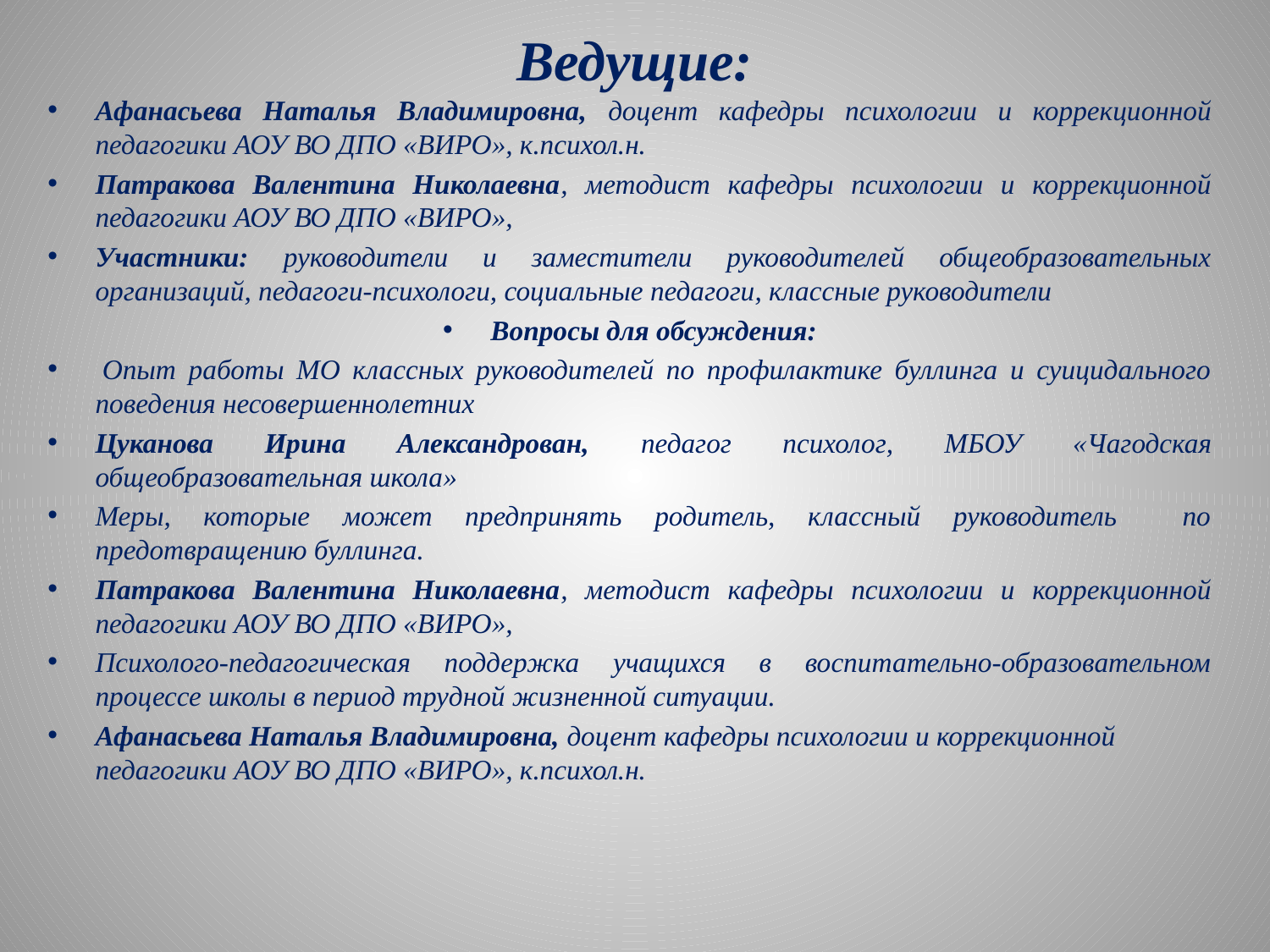

# Ведущие:
Афанасьева Наталья Владимировна, доцент кафедры психологии и коррекционной педагогики АОУ ВО ДПО «ВИРО», к.психол.н.
Патракова Валентина Николаевна, методист кафедры психологии и коррекционной педагогики АОУ ВО ДПО «ВИРО»,
Участники: руководители и заместители руководителей общеобразовательных организаций, педагоги-психологи, социальные педагоги, классные руководители
Вопросы для обсуждения:
 Опыт работы МО классных руководителей по профилактике буллинга и суицидального поведения несовершеннолетних
Цуканова Ирина Александрован, педагог психолог, МБОУ «Чагодская общеобразовательная школа»
Меры, которые может предпринять родитель, классный руководитель  по предотвращению буллинга.
Патракова Валентина Николаевна, методист кафедры психологии и коррекционной педагогики АОУ ВО ДПО «ВИРО»,
Психолого-педагогическая поддержка учащихся в воспитательно-образовательном процессе школы в период трудной жизненной ситуации.
Афанасьева Наталья Владимировна, доцент кафедры психологии и коррекционной педагогики АОУ ВО ДПО «ВИРО», к.психол.н.